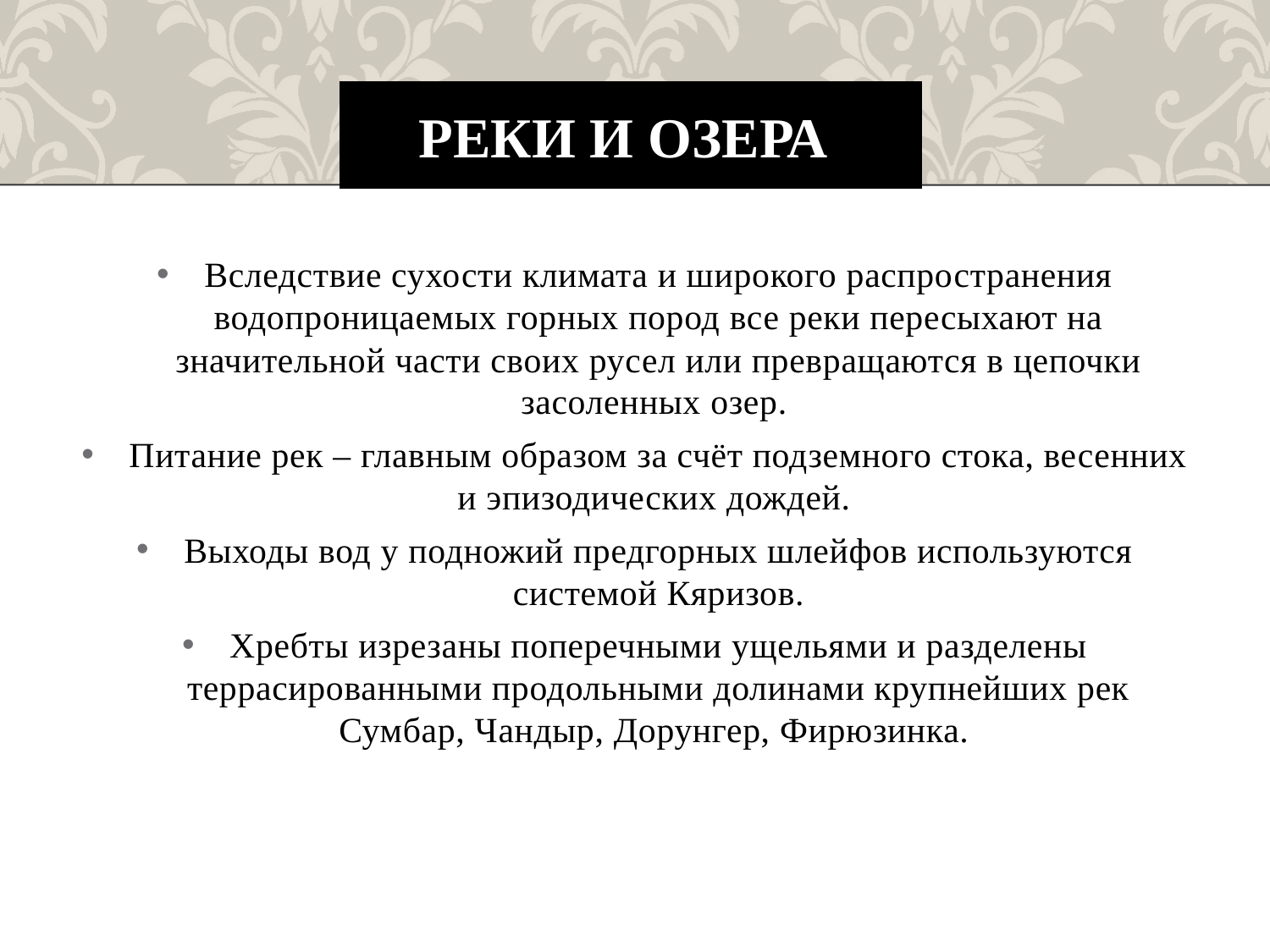

# Реки и озера
Вследствие сухости климата и широкого распространения водопроницаемых горных пород все реки пересыхают на значительной части своих русел или превращаются в цепочки засоленных озер.
Питание рек – главным образом за счёт подземного стока, весенних и эпизодических дождей.
Выходы вод у подножий предгорных шлейфов используются системой Кяризов.
Хребты изрезаны поперечными ущельями и разделены террасированными продольными долинами крупнейших рек Сумбар, Чандыр, Дорунгер, Фирюзинка.